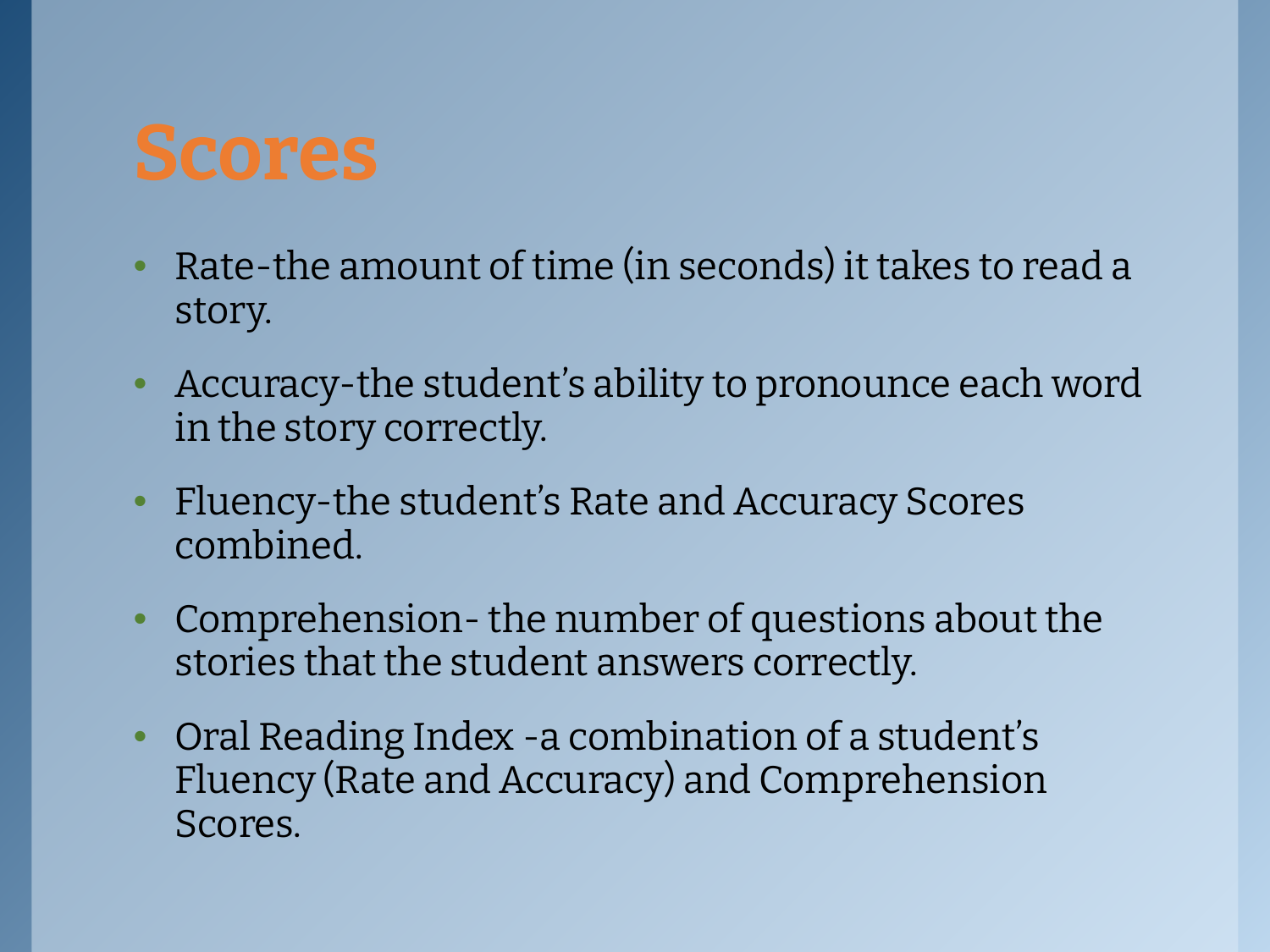

# Scores
Rate-the amount of time (in seconds) it takes to read a story.
Accuracy-the student’s ability to pronounce each word in the story correctly.
Fluency-the student’s Rate and Accuracy Scores combined.
Comprehension- the number of questions about the stories that the student answers correctly.
Oral Reading Index -a combination of a student’s Fluency (Rate and Accuracy) and Comprehension Scores.